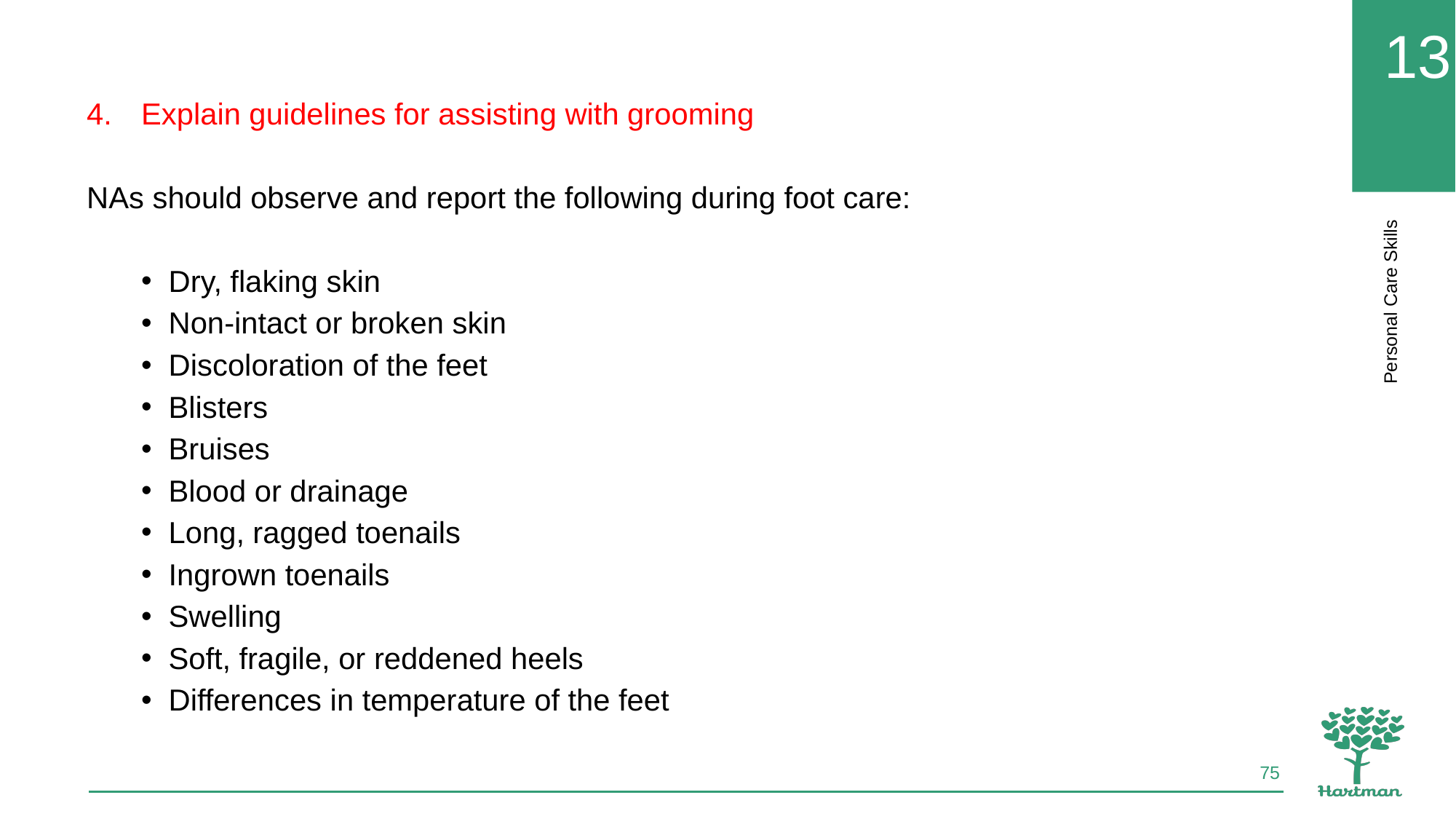

Explain guidelines for assisting with grooming

NAs should observe and report the following during foot care:

Dry, flaking skin
Non-intact or broken skin
Discoloration of the feet
Blisters
Bruises
Blood or drainage
Long, ragged toenails
Ingrown toenails
Swelling
Soft, fragile, or reddened heels
Differences in temperature of the feet

75